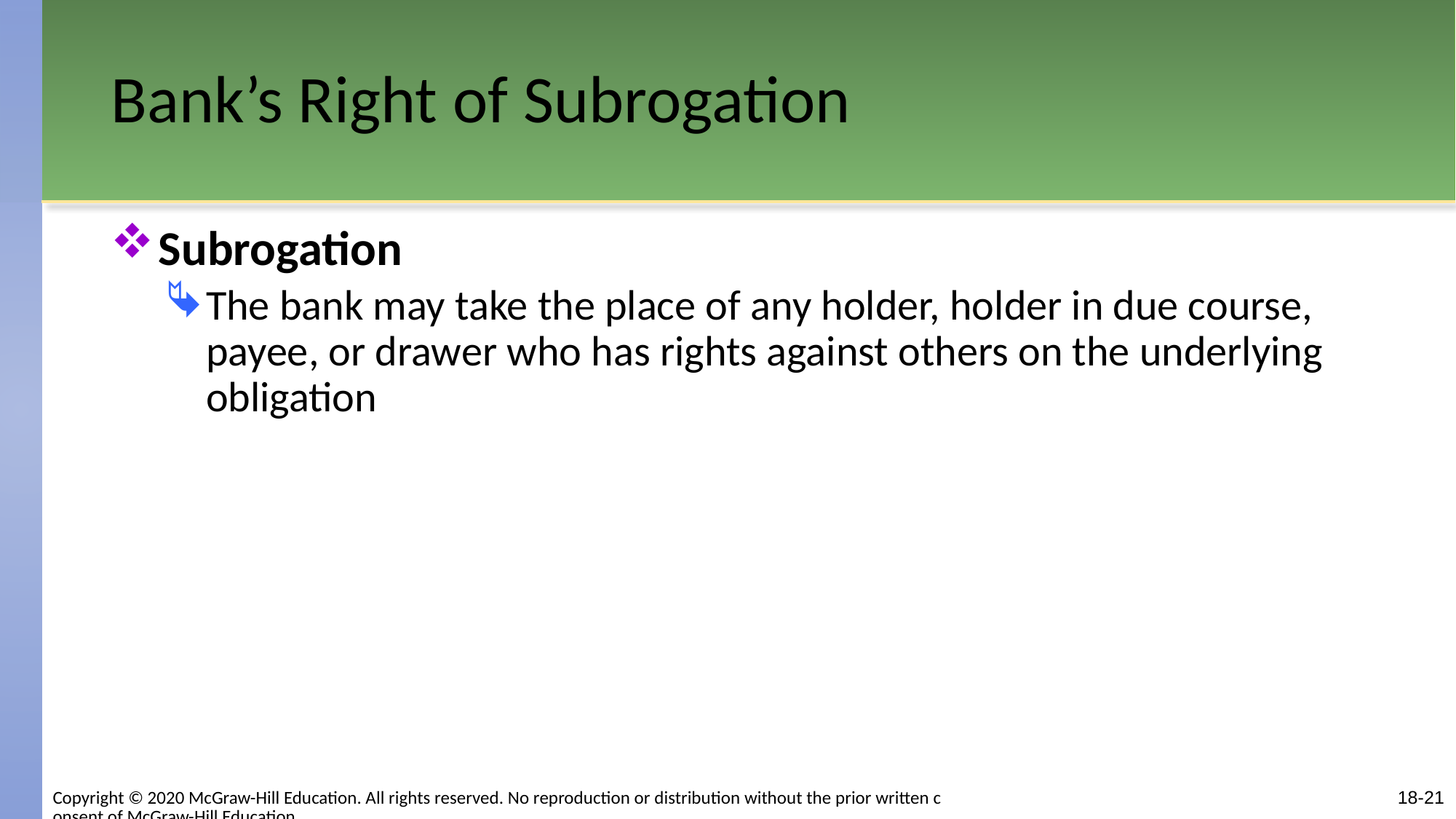

# Bank’s Right of Subrogation
Subrogation
The bank may take the place of any holder, holder in due course, payee, or drawer who has rights against others on the underlying obligation
Copyright © 2020 McGraw-Hill Education. All rights reserved. No reproduction or distribution without the prior written consent of McGraw-Hill Education.
18-21